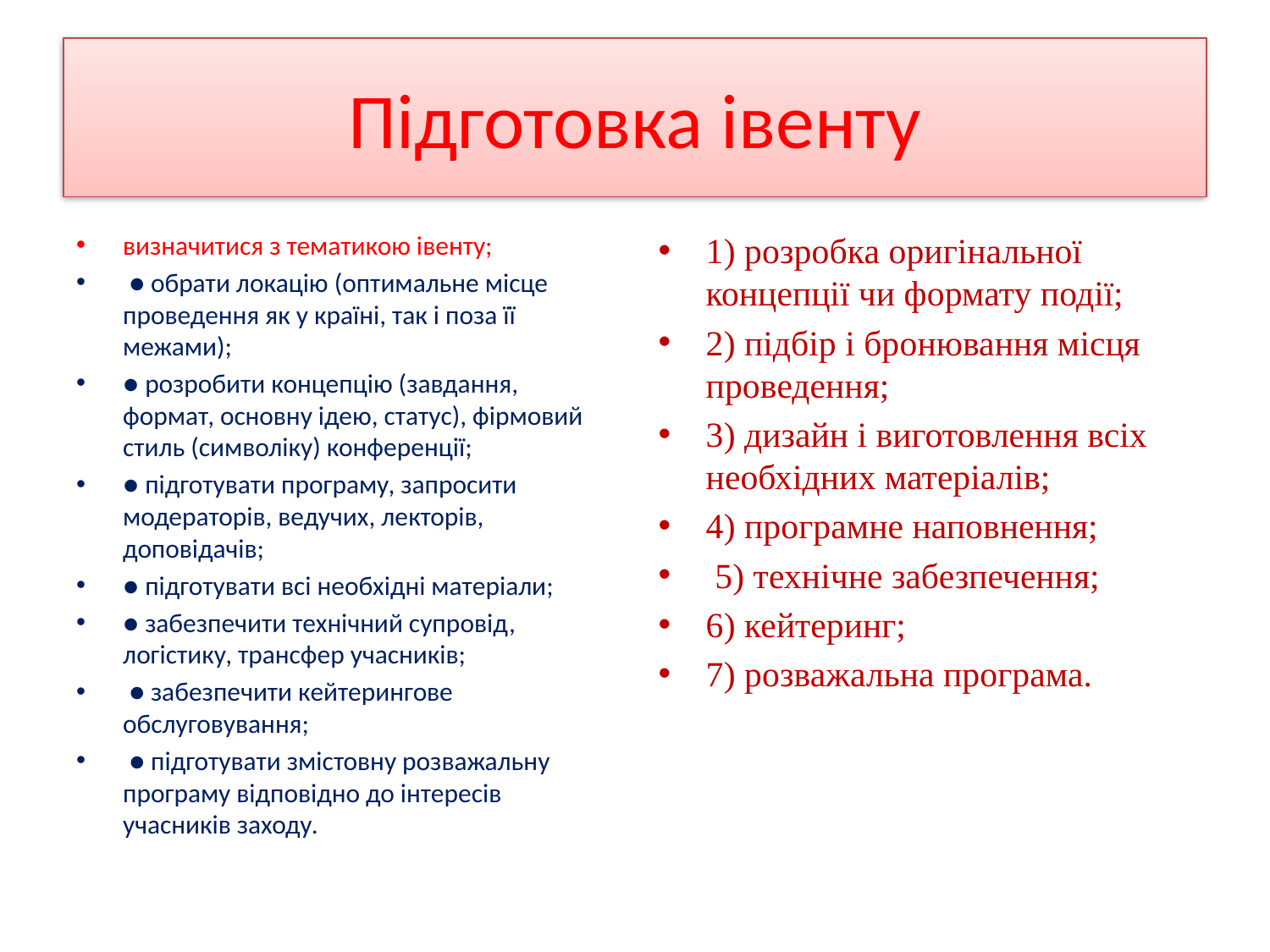

# Підготовка івенту
визначитися з тематикою івенту;
 ● обрати локацію (оптимальне місце проведення як у країні, так і поза її межами);
● розробити концепцію (завдання, формат, основну ідею, статус), фірмовий стиль (символіку) конференції;
● підготувати програму, запросити модераторів, ведучих, лекторів, доповідачів;
● підготувати всі необхідні матеріали;
● забезпечити технічний супровід, логістику, трансфер учасників;
 ● забезпечити кейтерингове обслуговування;
 ● підготувати змістовну розважальну програму відповідно до інтересів учасників заходу.
1) розробка оригінальної концепції чи формату події;
2) підбір і бронювання місця проведення;
3) дизайн і виготовлення всіх необхідних матеріалів;
4) програмне наповнення;
 5) технічне забезпечення;
6) кейтеринг;
7) розважальна програма.